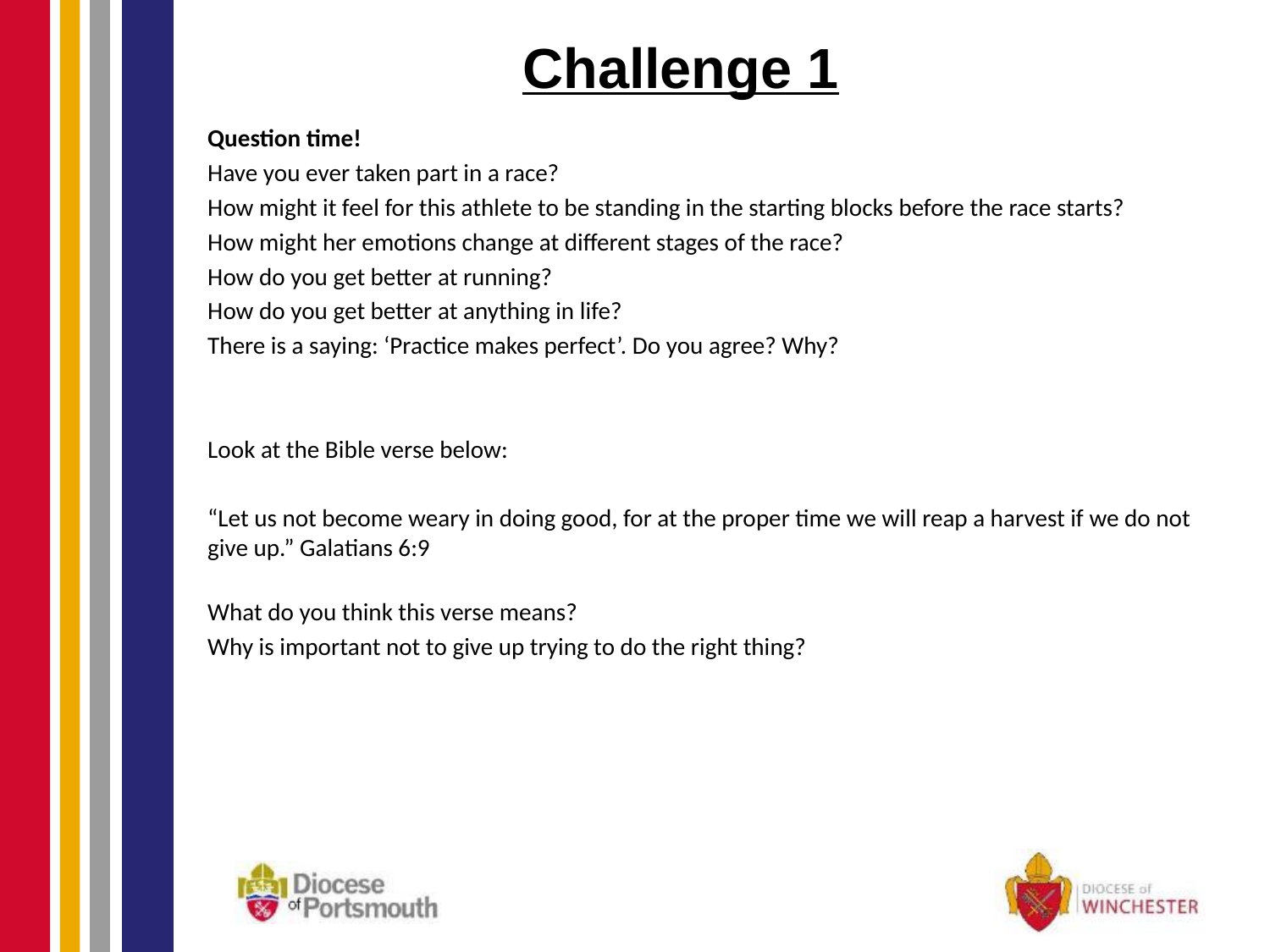

# Challenge 1
Question time!
Have you ever taken part in a race?
How might it feel for this athlete to be standing in the starting blocks before the race starts?
How might her emotions change at different stages of the race?
How do you get better at running?
How do you get better at anything in life?
There is a saying: ‘Practice makes perfect’. Do you agree? Why?

Look at the Bible verse below:

“Let us not become weary in doing good, for at the proper time we will reap a harvest if we do not give up.” Galatians 6:9

What do you think this verse means?
Why is important not to give up trying to do the right thing?